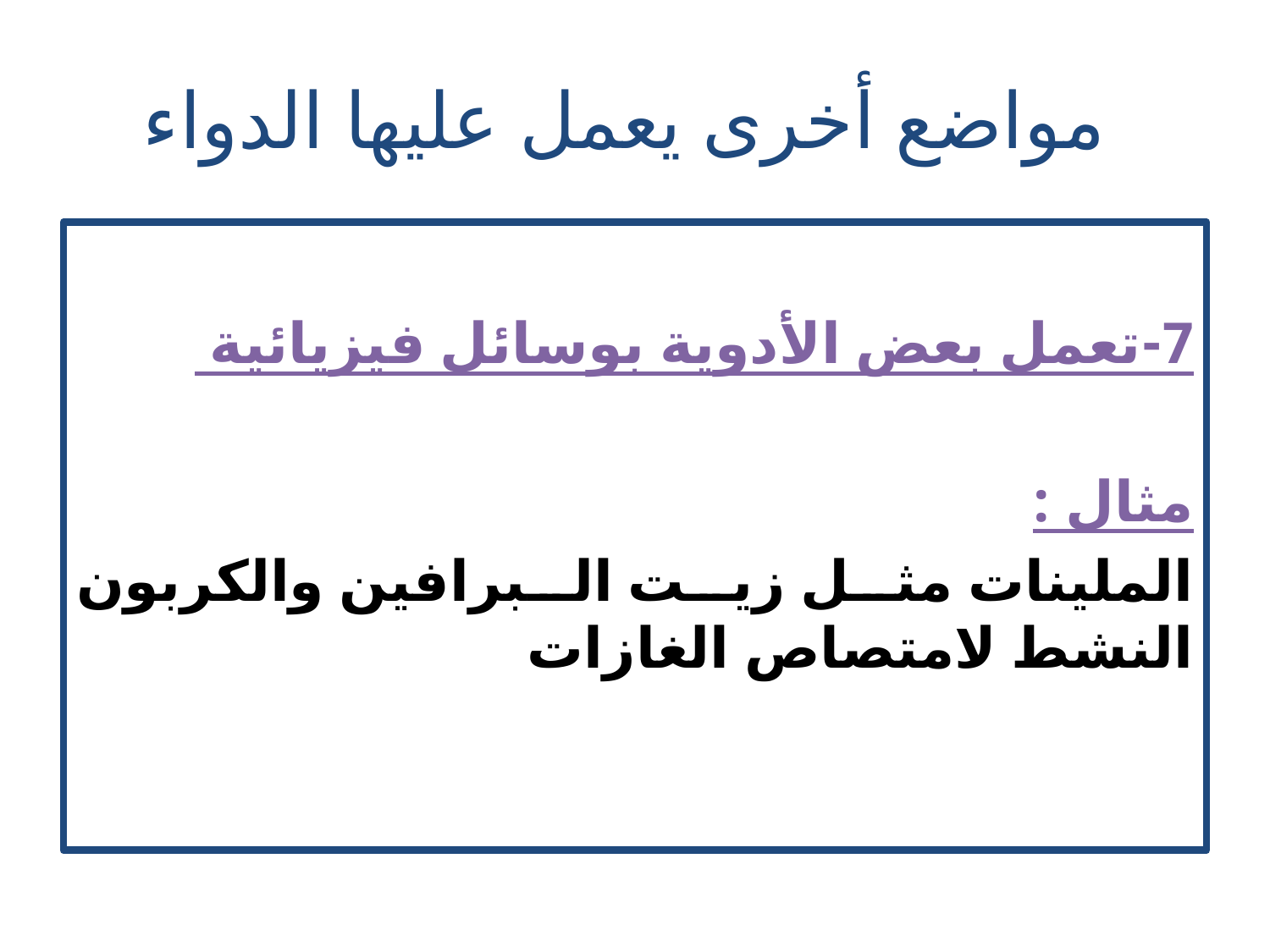

# مواضع أخرى يعمل عليها الدواء

7-تعمل بعض الأدوية بوسائل فيزيائية

مثال :
الملينات مثل زيت البرافين والكربون النشط لامتصاص الغازات